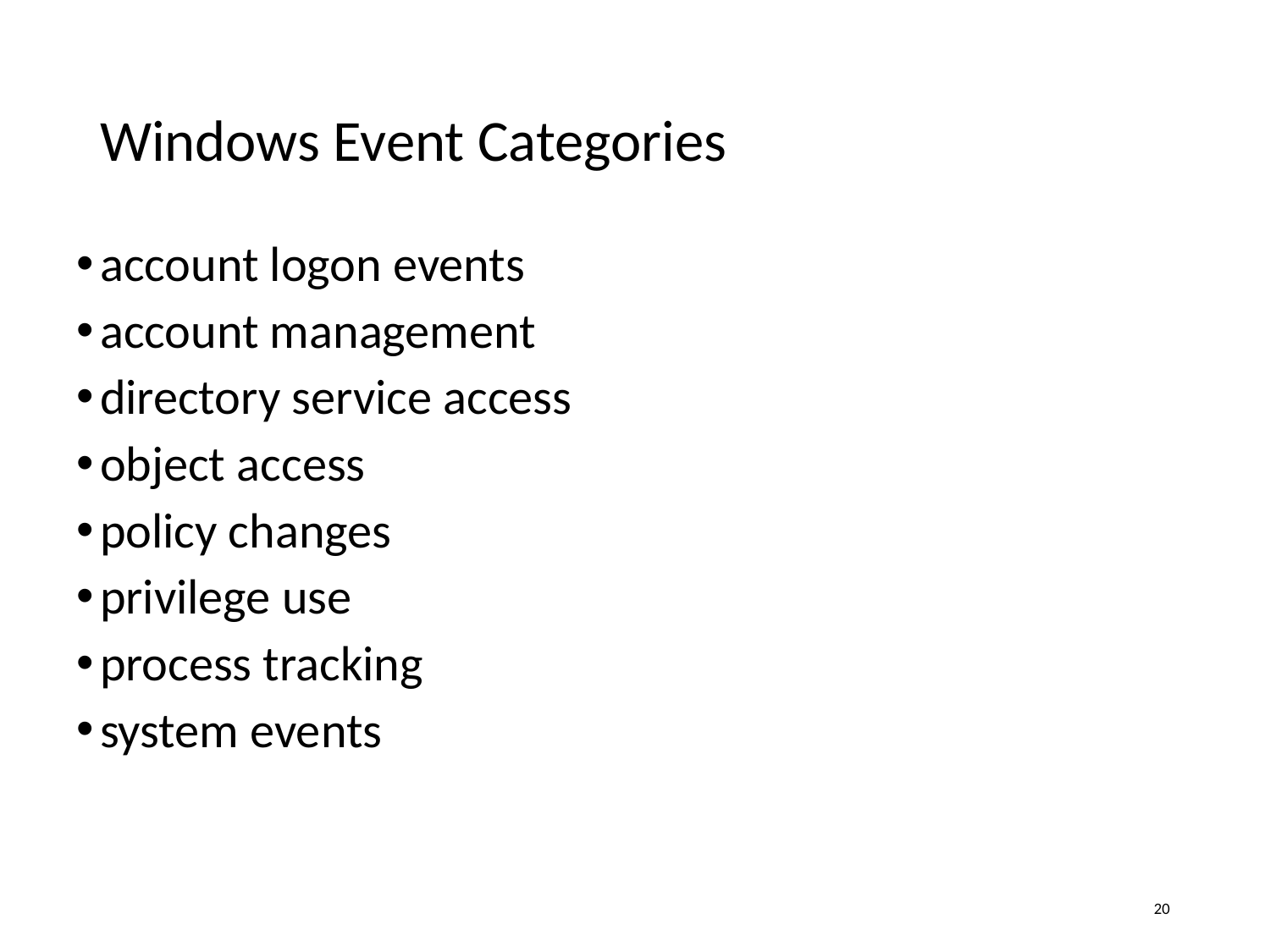

# Windows Event Categories
account logon events
account management
directory service access
object access
policy changes
privilege use
process tracking
system events
20